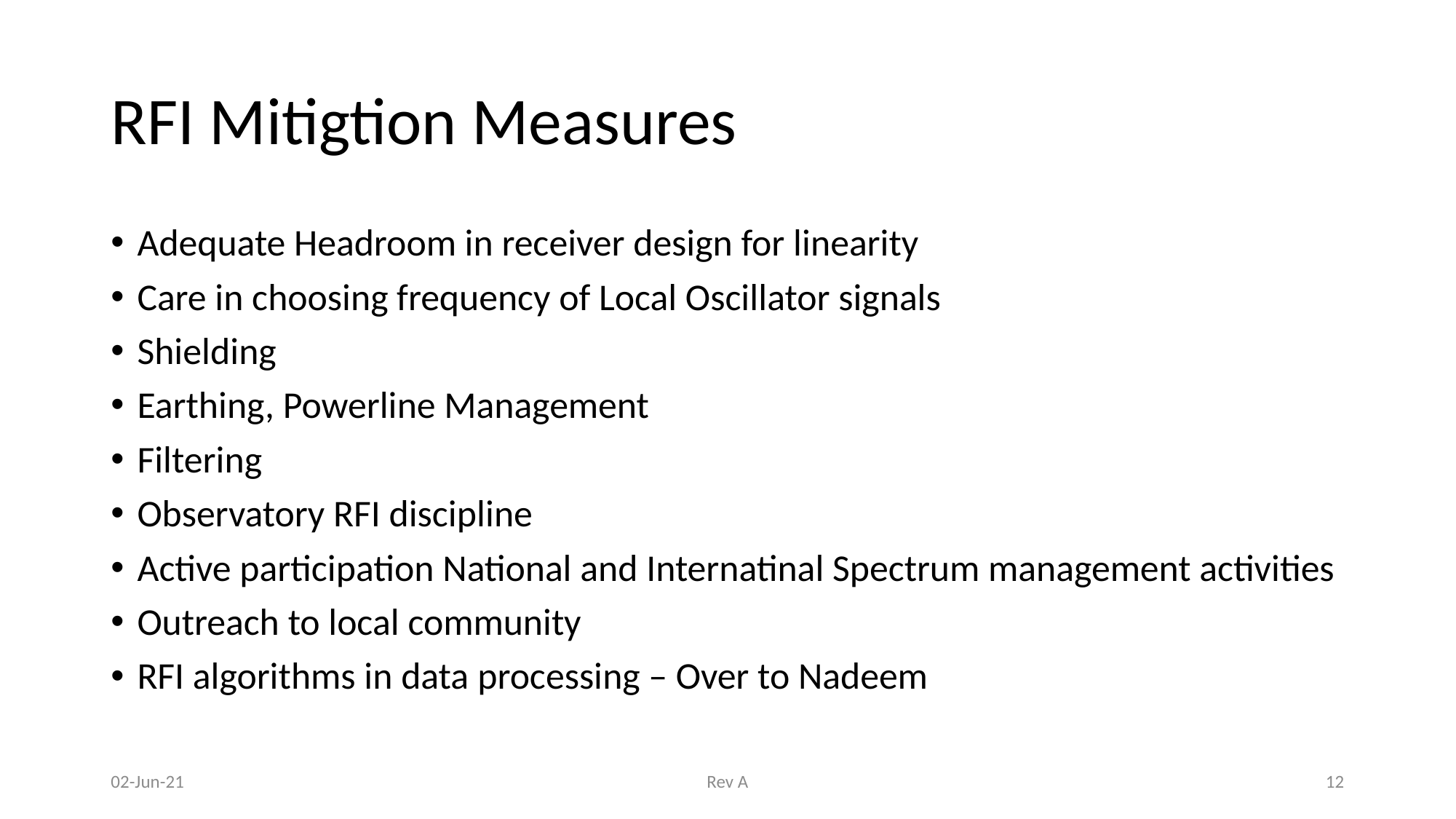

# RFI Mitigtion Measures
Adequate Headroom in receiver design for linearity
Care in choosing frequency of Local Oscillator signals
Shielding
Earthing, Powerline Management
Filtering
Observatory RFI discipline
Active participation National and Internatinal Spectrum management activities
Outreach to local community
RFI algorithms in data processing – Over to Nadeem
02-Jun-21
Rev A
12